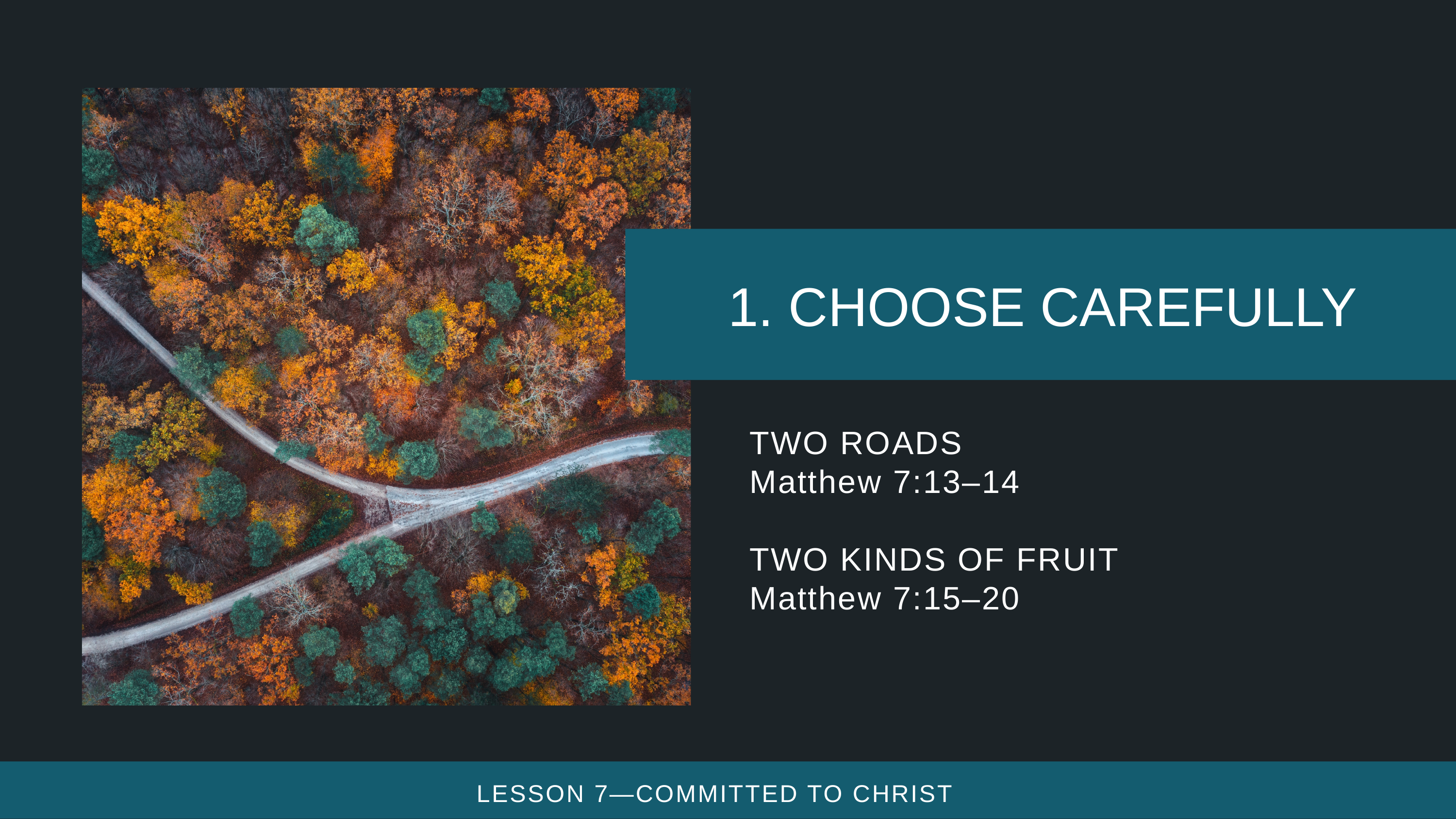

TWO ROADS
Matthew 7:13–14

TWO KINDS OF FRUIT
Matthew 7:15–20